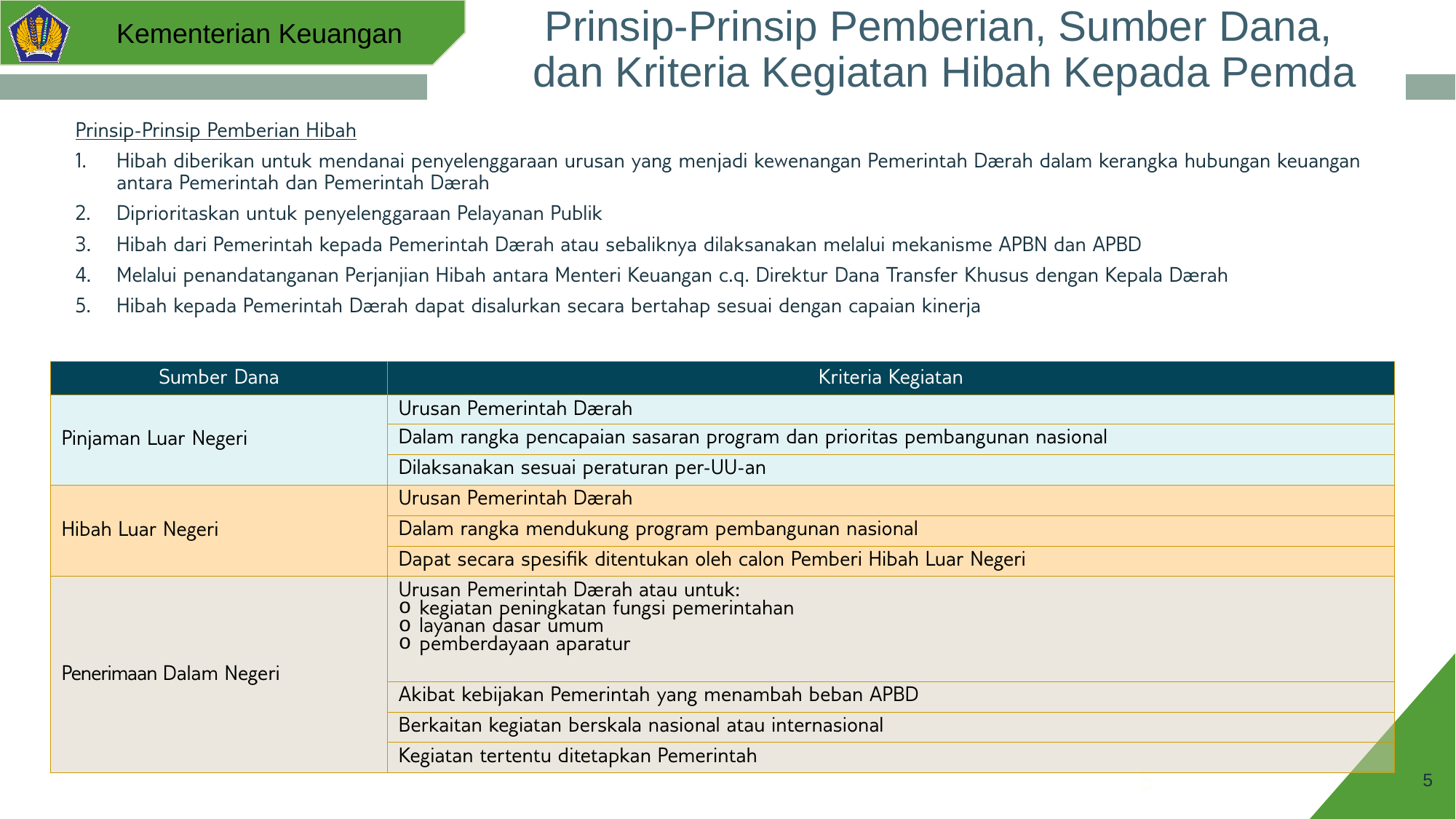

# Prinsip-Prinsip Pemberian, Sumber Dana, dan Kriteria Kegiatan Hibah Kepada Pemda

Prinsip-Prinsip Pemberian Hibah
Hibah diberikan untuk mendanai penyelenggaraan urusan yang menjadi kewenangan Pemerintah Daerah dalam kerangka hubungan keuangan antara Pemerintah dan Pemerintah Daerah
Diprioritaskan untuk penyelenggaraan Pelayanan Publik
Hibah dari Pemerintah kepada Pemerintah Daerah atau sebaliknya dilaksanakan melalui mekanisme APBN dan APBD
Melalui penandatanganan Perjanjian Hibah antara Menteri Keuangan c.q. Direktur Dana Transfer Khusus dengan Kepala Daerah
Hibah kepada Pemerintah Daerah dapat disalurkan secara bertahap sesuai dengan capaian kinerja
| Sumber Dana | Kriteria Kegiatan |
| --- | --- |
| Pinjaman Luar Negeri | Urusan Pemerintah Daerah |
|  | Dalam rangka pencapaian sasaran program dan prioritas pembangunan nasional |
|  | Dilaksanakan sesuai peraturan per-UU-an |
| Hibah Luar Negeri | Urusan Pemerintah Daerah |
|  | Dalam rangka mendukung program pembangunan nasional |
|  | Dapat secara spesifik ditentukan oleh calon Pemberi Hibah Luar Negeri |
| Penerimaan Dalam Negeri | Urusan Pemerintah Daerah atau untuk: kegiatan peningkatan fungsi pemerintahan layanan dasar umum pemberdayaan aparatur |
|  | Akibat kebijakan Pemerintah yang menambah beban APBD |
|  | Berkaitan kegiatan berskala nasional atau internasional |
|  | Kegiatan tertentu ditetapkan Pemerintah |
5